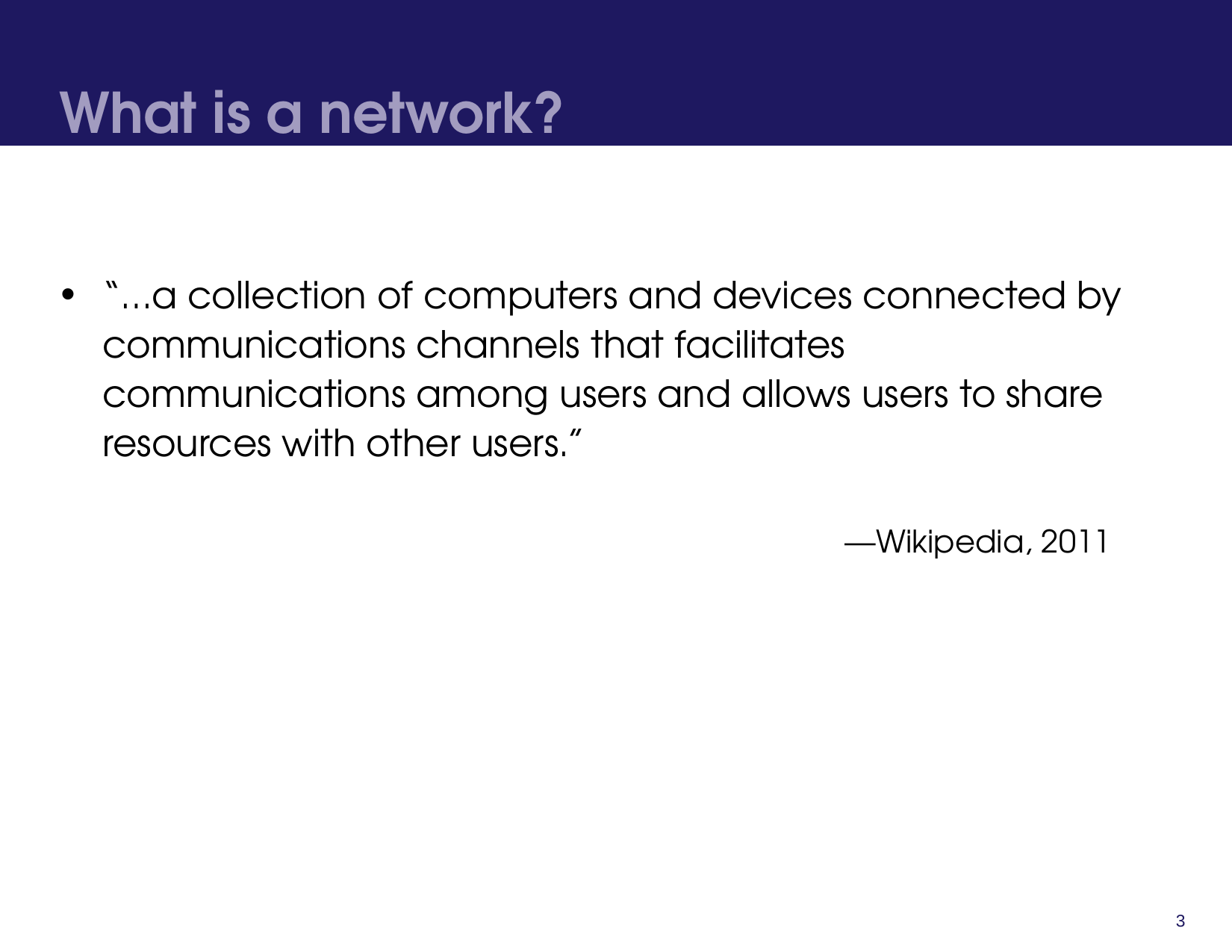

# What is a network?
“…a collection of computers and devices connected by communications channels that facilitates communications among users and allows users to share resources with other users.”
							—Wikipedia, 2011
3